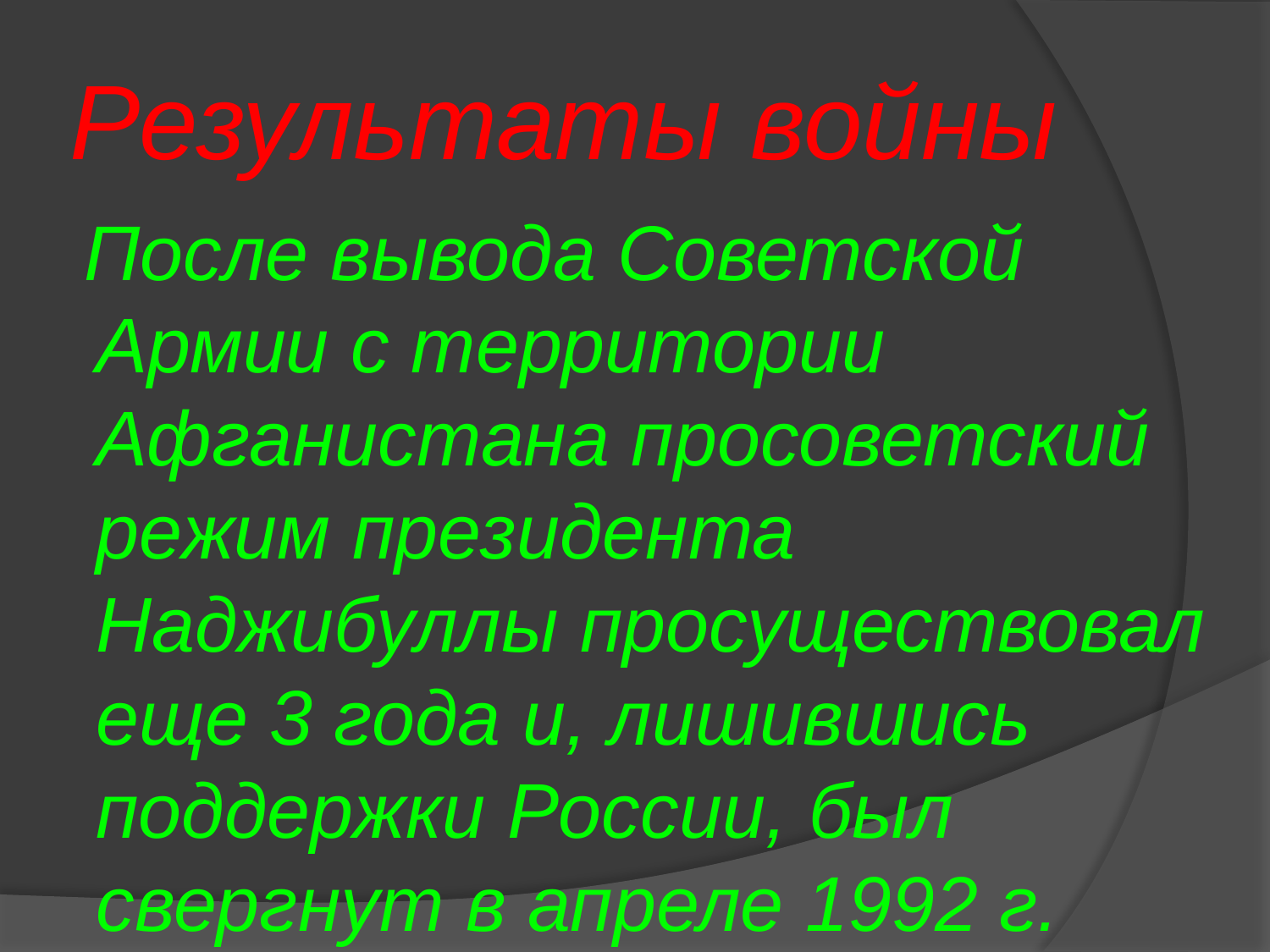

# Результаты войны
   После вывода Советской Армии с территории Афганистана просоветский режим президента Наджибуллы просуществовал еще 3 года и, лишившись поддержки России, был свергнут в апреле 1992 г. командирами-моджахедами.